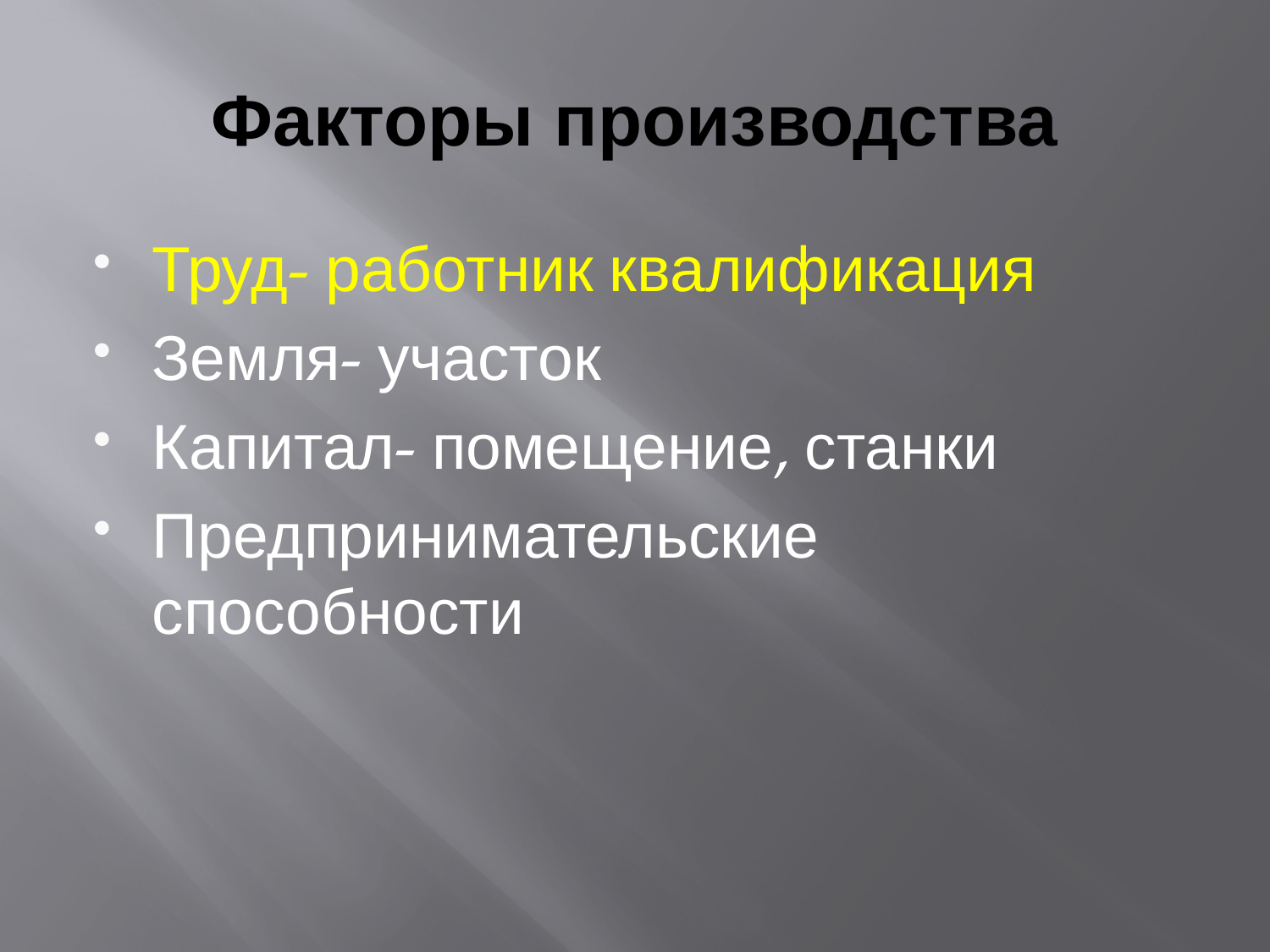

# Факторы производства
Труд- работник квалификация
Земля- участок
Капитал- помещение, станки
Предпринимательские способности